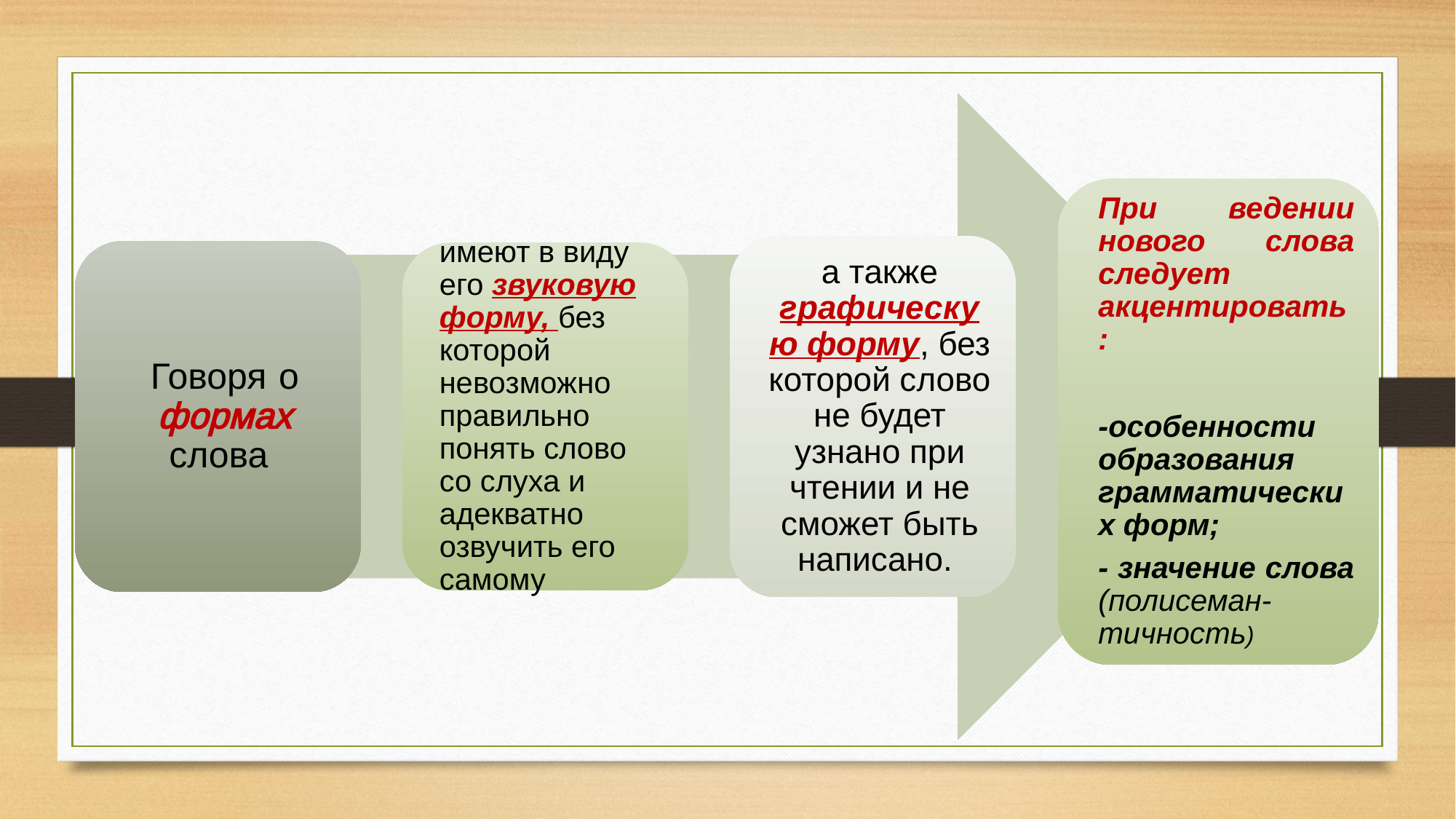

Говоря о формах слова
имеют в виду его звуковую форму, без которой невозможно правильно понять слово со слуха и адекватно озвучить его самому
а также графическую форму, без которой слово не будет узнано при чтении и не сможет быть написано.
При ведении нового слова следует акцентировать:

-особенности образования грамматических форм;
- значение слова (полисеман-тичность)